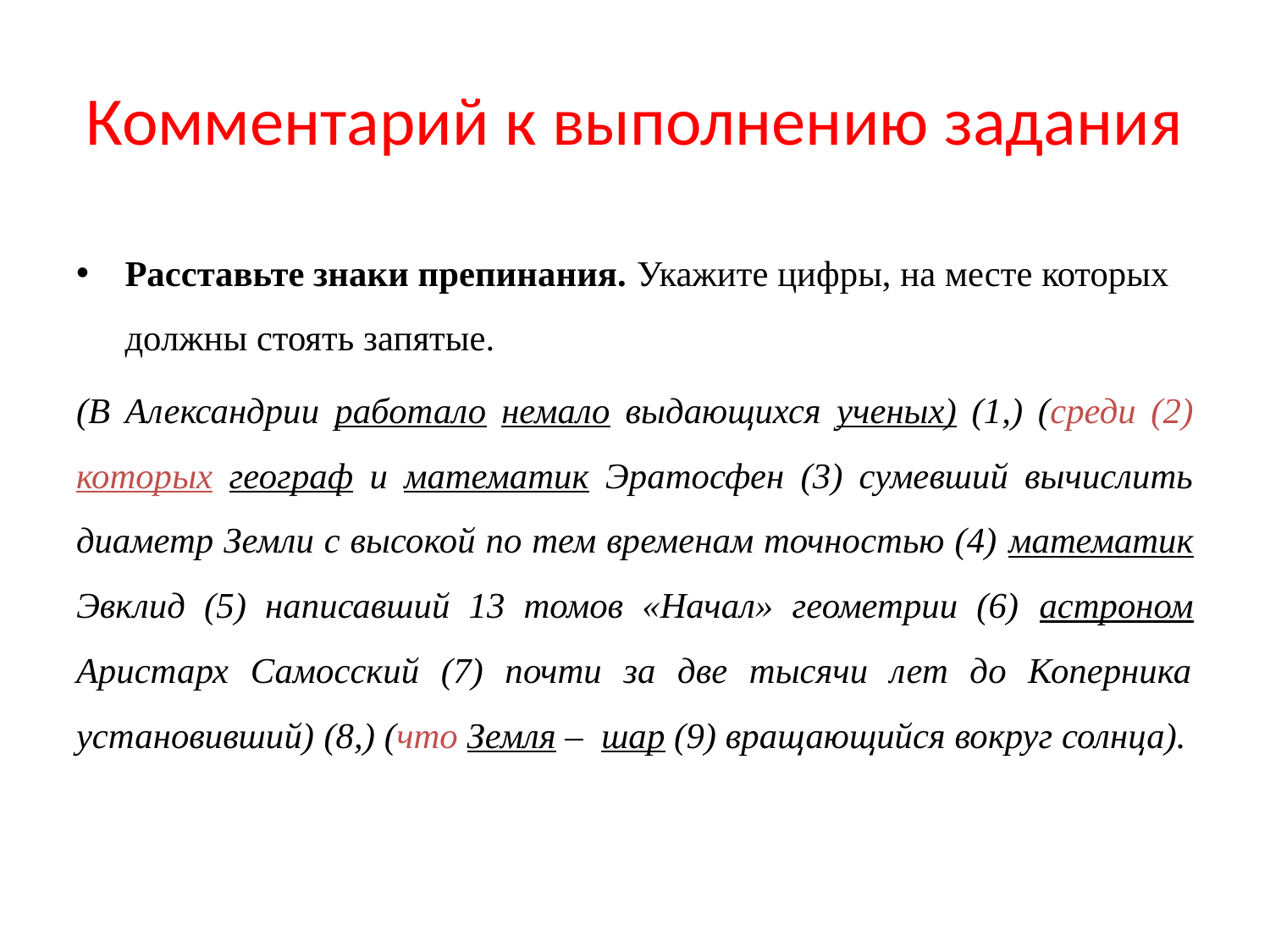

# Комментарий к выполнению задания
Расставьте знаки препинания. Укажите цифры, на месте которых должны стоять запятые.
(В Александрии работало немало выдающихся ученых) (1,) (среди (2) которых географ и математик Эратосфен (3) сумевший вычислить диаметр Земли с высокой по тем временам точностью (4) математик Эвклид (5) написавший 13 томов «Начал» геометрии (6) астроном Аристарх Самосский (7) почти за две тысячи лет до Коперника установивший) (8,) (что Земля –  шар (9) вращающийся вокруг солнца).